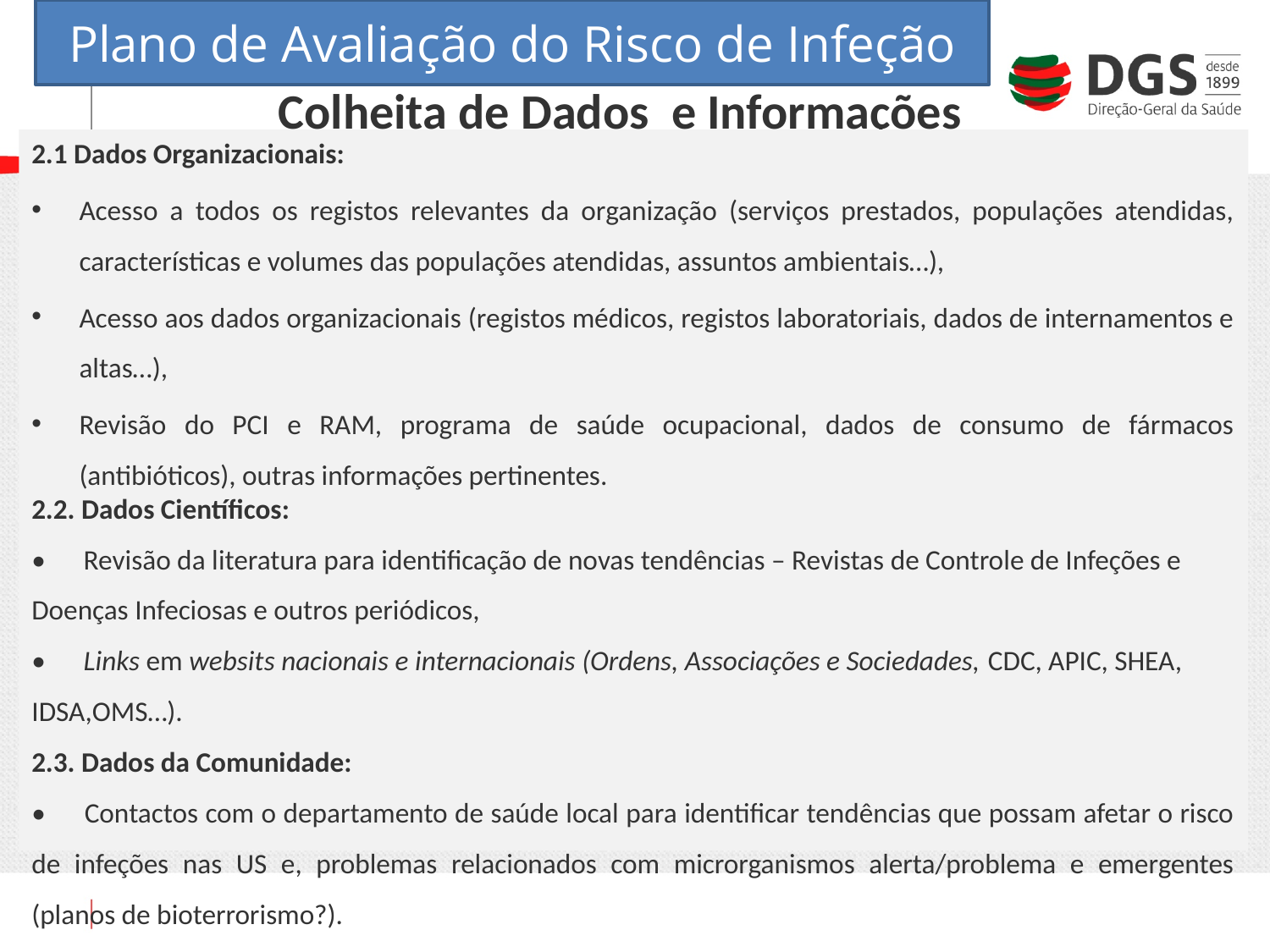

Plano de Avaliação do Risco de Infeção
# Colheita de Dados  e Informações
2.1 Dados Organizacionais:
Acesso a todos os registos relevantes da organização (serviços prestados, populações atendidas, características e volumes das populações atendidas, assuntos ambientais…),
Acesso aos dados organizacionais (registos médicos, registos laboratoriais, dados de internamentos e altas…),
Revisão do PCI e RAM, programa de saúde ocupacional, dados de consumo de fármacos (antibióticos), outras informações pertinentes.
2.2. Dados Científicos:
•      Revisão da literatura para identificação de novas tendências – Revistas de Controle de Infeções e Doenças Infeciosas e outros periódicos,
•      Links em websits nacionais e internacionais (Ordens, Associações e Sociedades, CDC, APIC, SHEA, IDSA,OMS…).
2.3. Dados da Comunidade:
•      Contactos com o departamento de saúde local para identificar tendências que possam afetar o risco de infeções nas US e, problemas relacionados com microrganismos alerta/problema e emergentes (planos de bioterrorismo?).